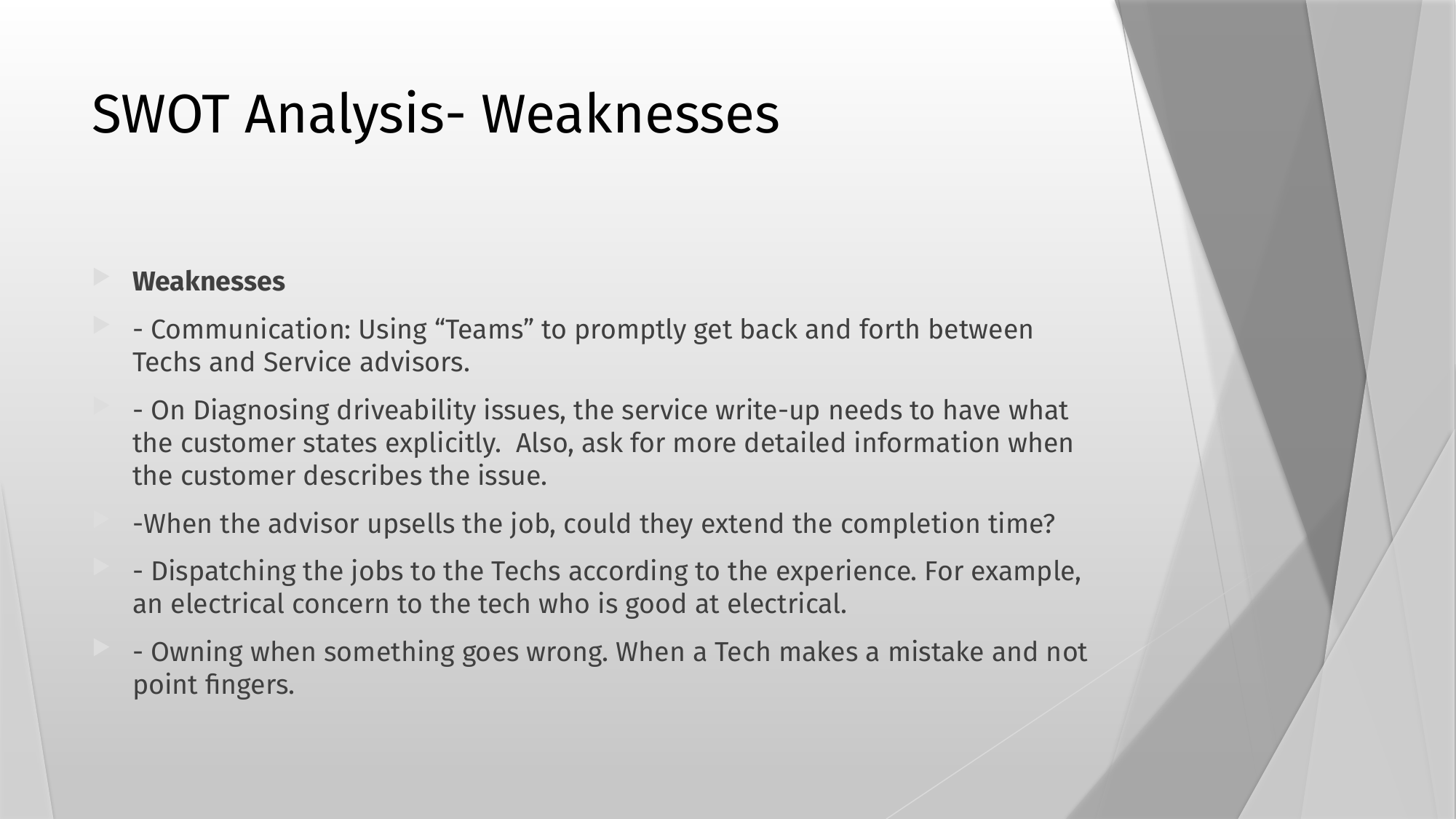

# SWOT Analysis- Weaknesses
Weaknesses
- Communication: Using “Teams” to promptly get back and forth between Techs and Service advisors.
- On Diagnosing driveability issues, the service write-up needs to have what the customer states explicitly.  Also, ask for more detailed information when the customer describes the issue.
-When the advisor upsells the job, could they extend the completion time?
- Dispatching the jobs to the Techs according to the experience. For example, an electrical concern to the tech who is good at electrical.
- Owning when something goes wrong. When a Tech makes a mistake and not point fingers.